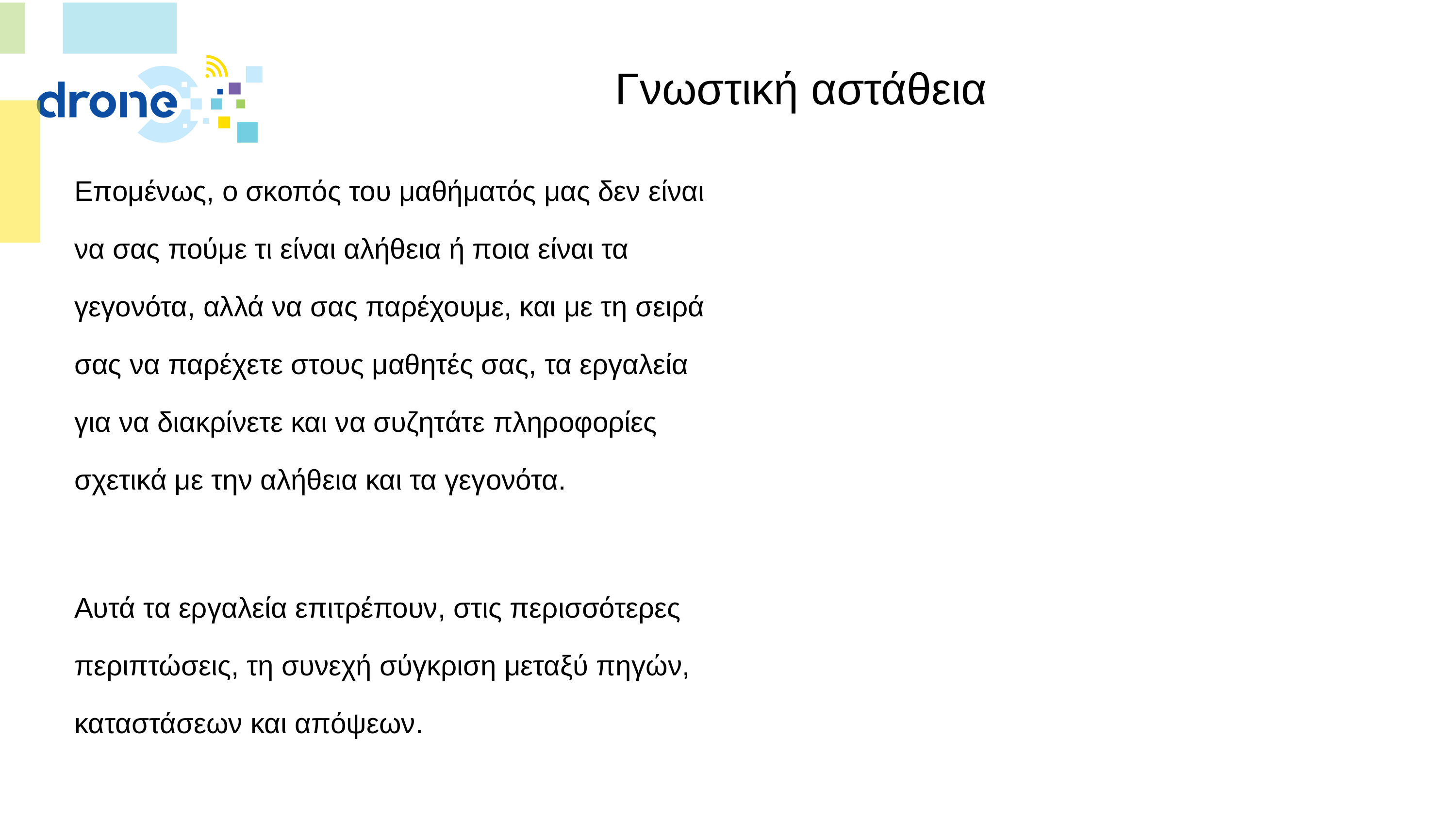

# Γνωστική αστάθεια

Επομένως, ο σκοπός του μαθήματός μας δεν είναι να σας πούμε τι είναι αλήθεια ή ποια είναι τα γεγονότα, αλλά να σας παρέχουμε, και με τη σειρά σας να παρέχετε στους μαθητές σας, τα εργαλεία για να διακρίνετε και να συζητάτε πληροφορίες σχετικά με την αλήθεια και τα γεγονότα.

Αυτά τα εργαλεία επιτρέπουν, στις περισσότερες περιπτώσεις, τη συνεχή σύγκριση μεταξύ πηγών, καταστάσεων και απόψεων.